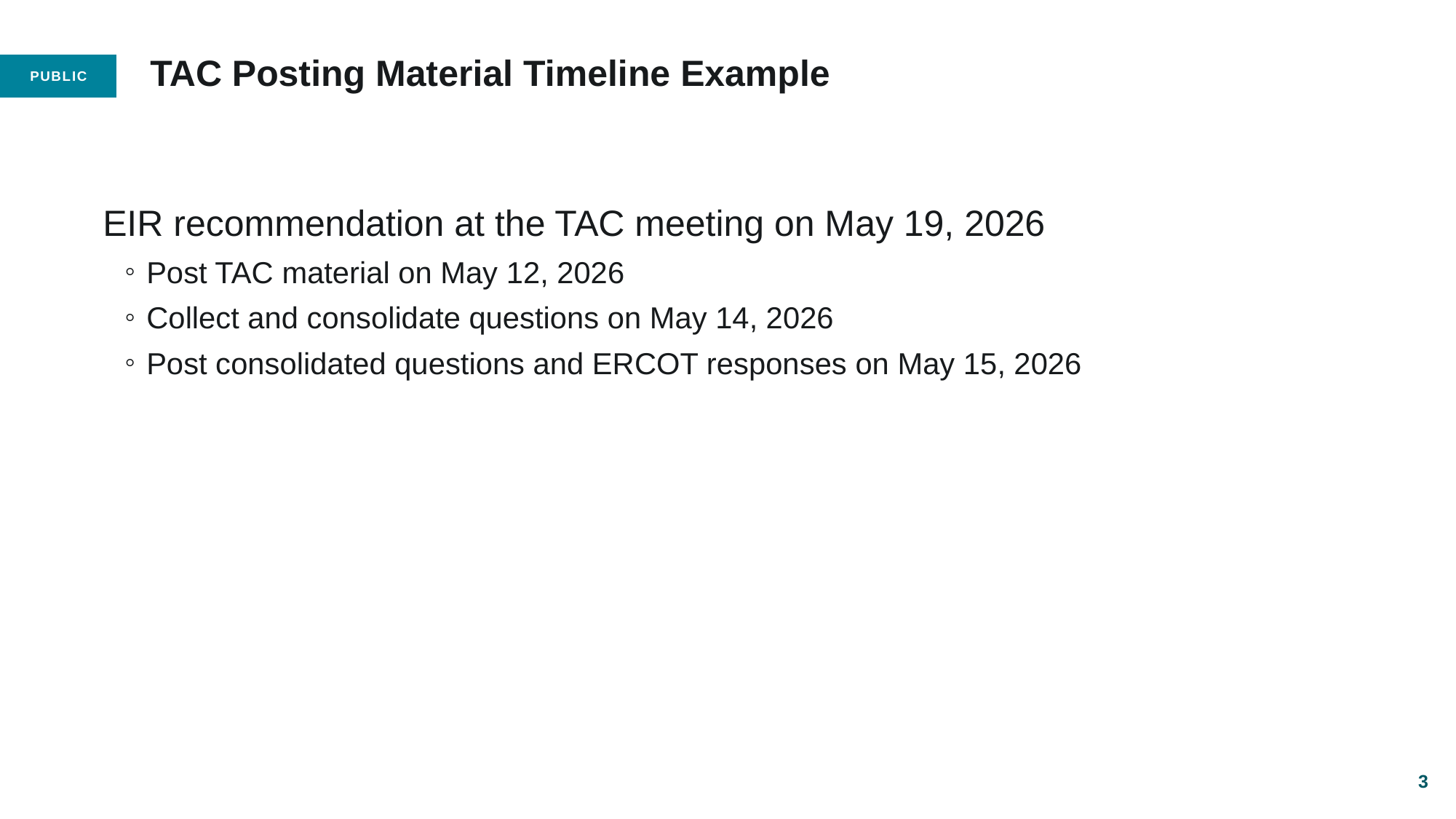

# TAC Posting Material Timeline Example
EIR recommendation at the TAC meeting on May 19, 2026
Post TAC material on May 12, 2026
Collect and consolidate questions on May 14, 2026
Post consolidated questions and ERCOT responses on May 15, 2026

3